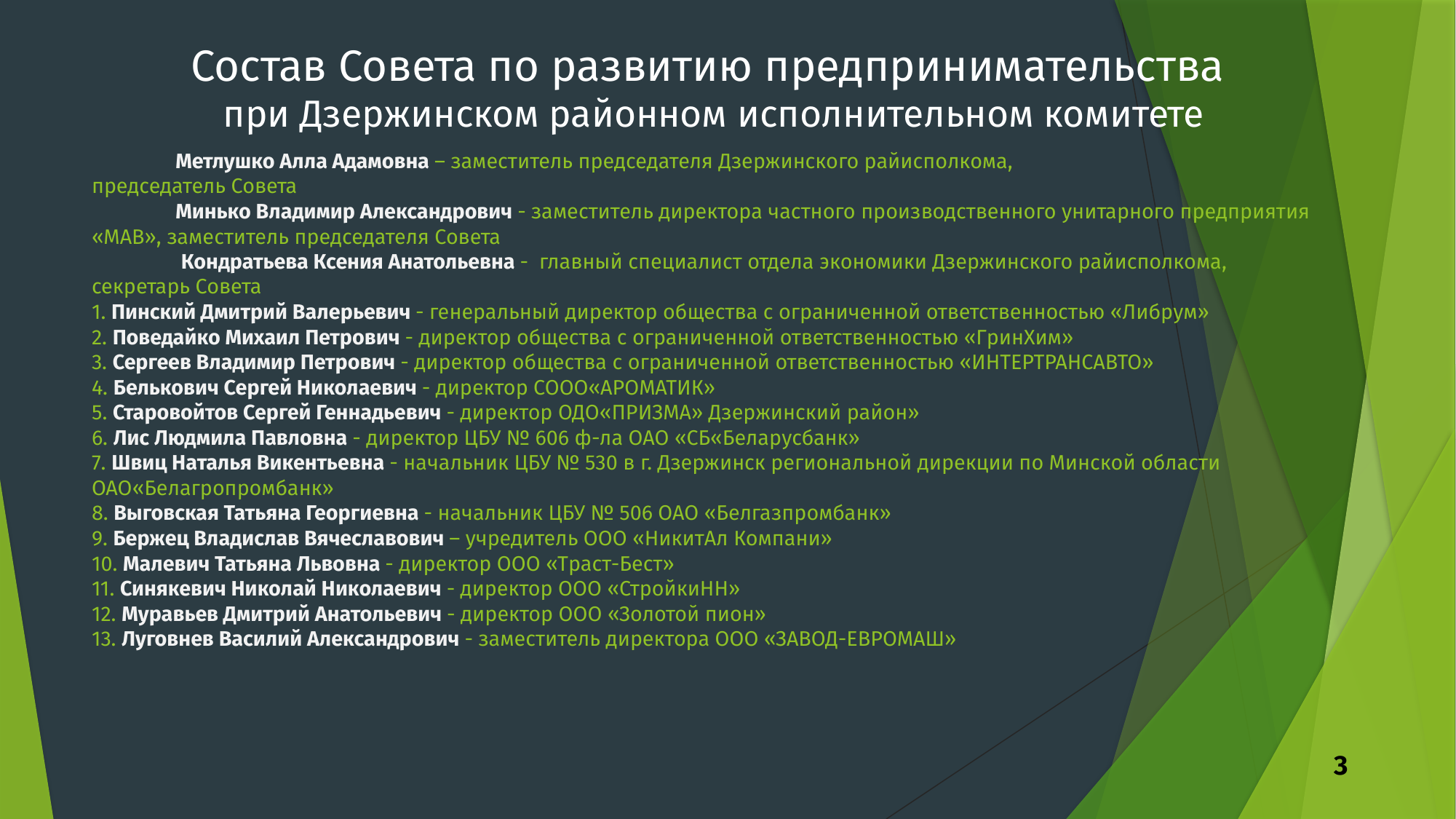

Состав Совета по развитию предпринимательства
при Дзержинском районном исполнительном комитете
# Метлушко Алла Адамовна – заместитель председателя Дзержинского райисполкома, председатель Совета Минько Владимир Александрович - заместитель директора частного производственного унитарного предприятия «МАВ», заместитель председателя Совета Кондратьева Ксения Анатольевна -  главный специалист отдела экономики Дзержинского райисполкома, секретарь Совета 1. Пинский Дмитрий Валерьевич - генеральный директор общества с ограниченной ответственностью «Либрум» 2. Поведайко Михаил Петрович - директор общества с ограниченной ответственностью «ГринХим» 3. Сергеев Владимир Петрович - директор общества с ограниченной ответственностью «ИНТЕРТРАНСАВТО» 4. Белькович Сергей Николаевич - директор СООО«АРОМАТИК» 5. Старовойтов Сергей Геннадьевич - директор ОДО«ПРИЗМА» Дзержинский район» 6. Лис Людмила Павловна - директор ЦБУ № 606 ф-ла ОАО «СБ«Беларусбанк» 7. Швиц Наталья Викентьевна - начальник ЦБУ № 530 в г. Дзержинск региональной дирекции по Минской области ОАО«Белагропромбанк» 8. Выговская Татьяна Георгиевна - начальник ЦБУ № 506 ОАО «Белгазпромбанк» 9. Бержец Владислав Вячеславович – учредитель ООО «НикитАл Компани» 10. Малевич Татьяна Львовна - директор ООО «Траст-Бест» 11. Синякевич Николай Николаевич - директор ООО «СтройкиНН» 12. Муравьев Дмитрий Анатольевич - директор ООО «Золотой пион» 13. Луговнев Василий Александрович - заместитель директора ООО «ЗАВОД-ЕВРОМАШ»
3